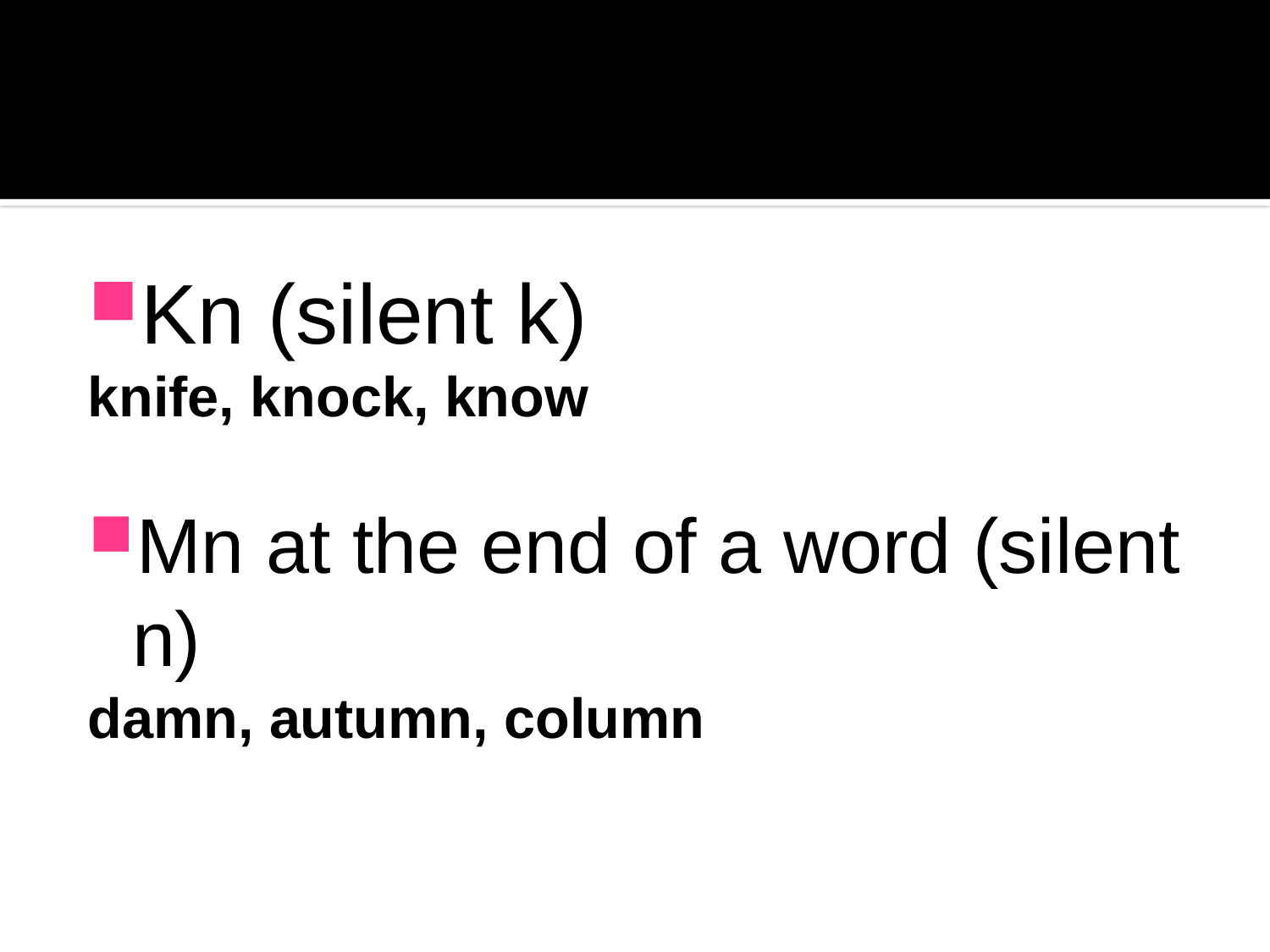

#
Kn (silent k)
knife, knock, know

Mn at the end of a word (silent n)
damn, autumn, column